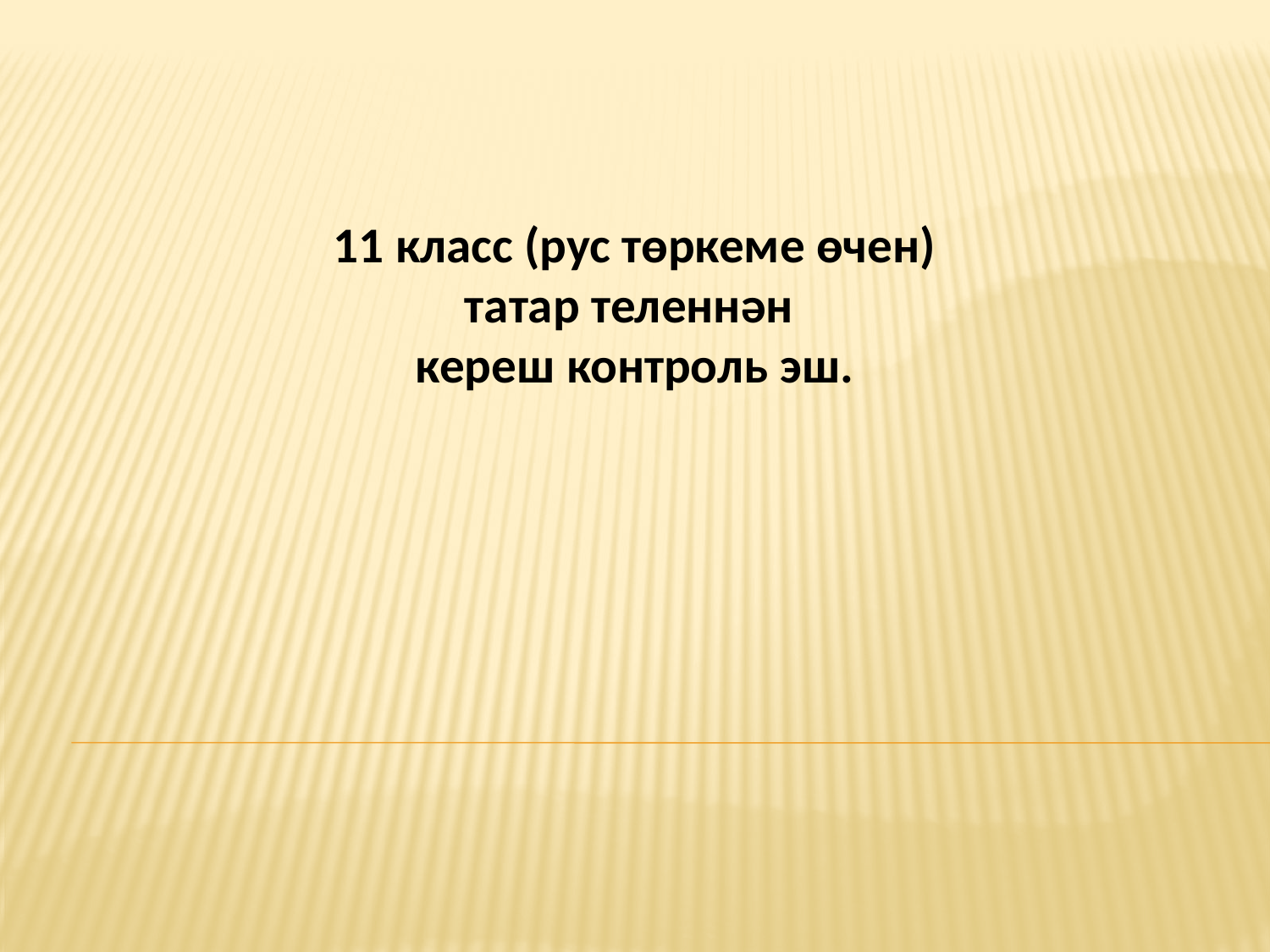

# 11 класс (рус төркеме өчен) татар теленнән кереш контроль эш.